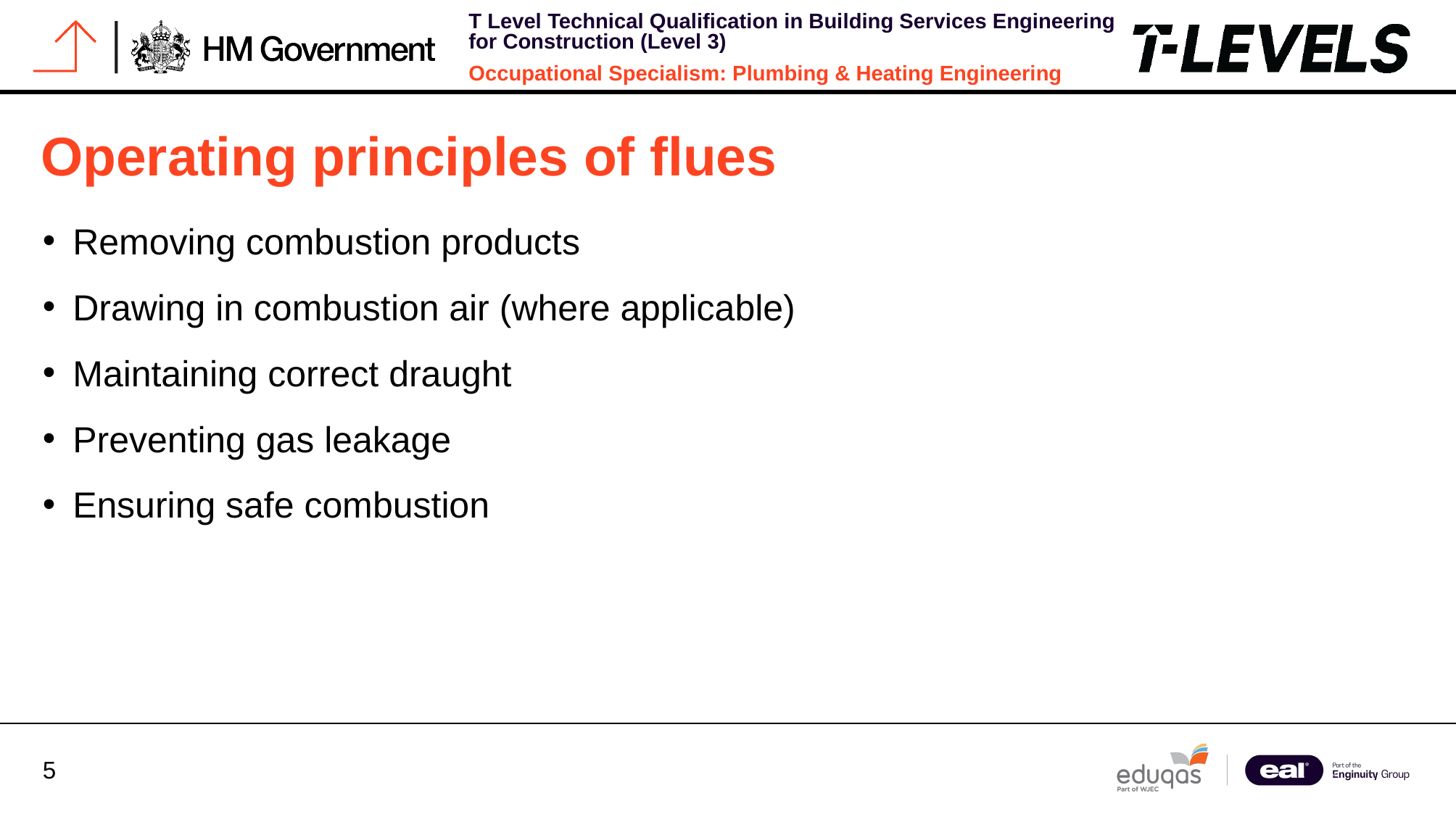

# Operating principles of flues
Removing combustion products
Drawing in combustion air (where applicable)
Maintaining correct draught
Preventing gas leakage
Ensuring safe combustion